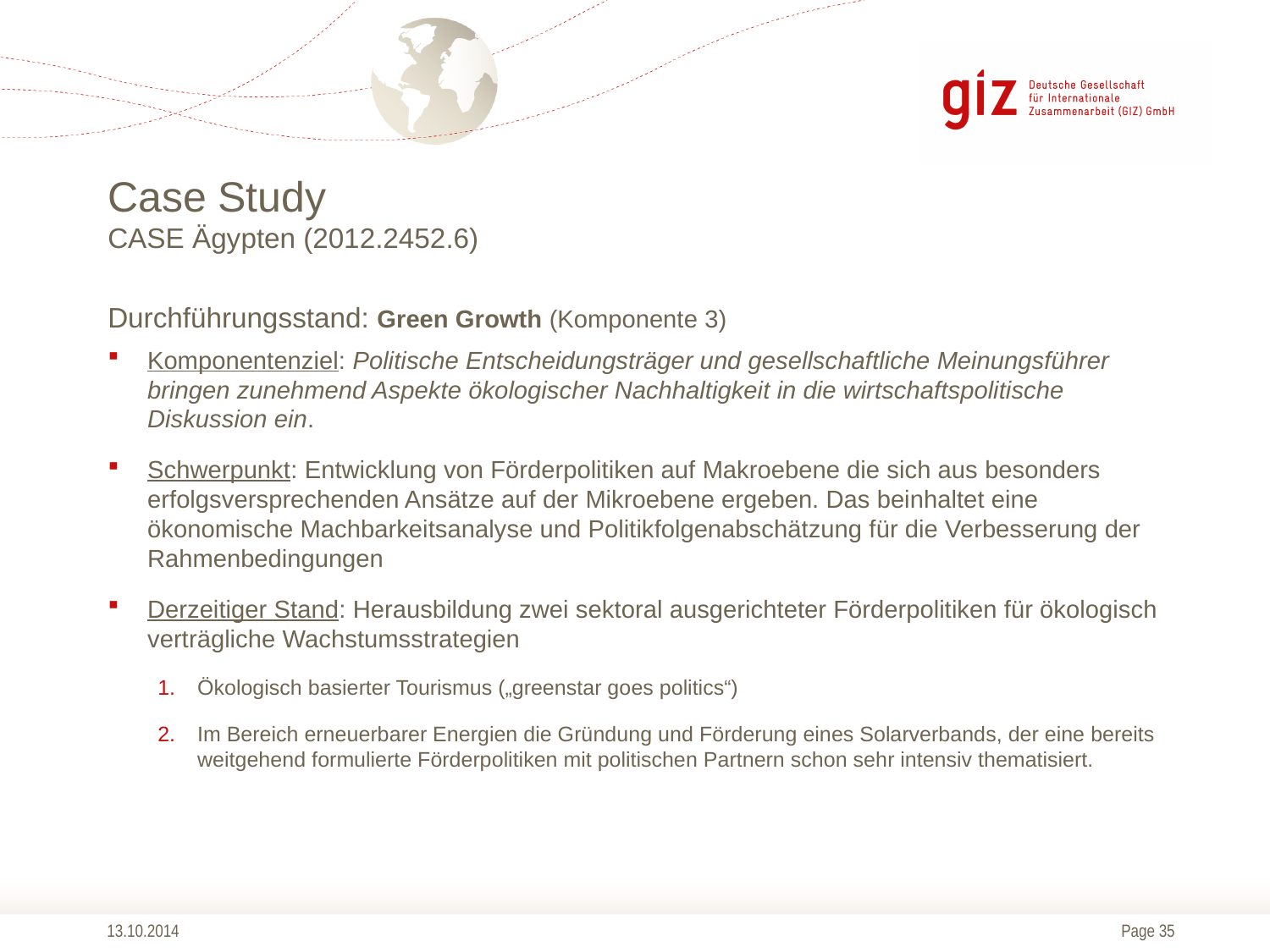

# Case Study CASE Ägypten (2012.2452.6)
Durchführungsstand: Green Growth (Komponente 3)
Komponentenziel: Politische Entscheidungsträger und gesellschaftliche Meinungsführer bringen zunehmend Aspekte ökologischer Nachhaltigkeit in die wirtschaftspolitische Diskussion ein.
Schwerpunkt: Entwicklung von Förderpolitiken auf Makroebene die sich aus besonders erfolgsversprechenden Ansätze auf der Mikroebene ergeben. Das beinhaltet eine ökonomische Machbarkeitsanalyse und Politikfolgenabschätzung für die Verbesserung der Rahmenbedingungen
Derzeitiger Stand: Herausbildung zwei sektoral ausgerichteter Förderpolitiken für ökologisch verträgliche Wachstumsstrategien
Ökologisch basierter Tourismus („greenstar goes politics“)
Im Bereich erneuerbarer Energien die Gründung und Förderung eines Solarverbands, der eine bereits weitgehend formulierte Förderpolitiken mit politischen Partnern schon sehr intensiv thematisiert.
13.10.2014